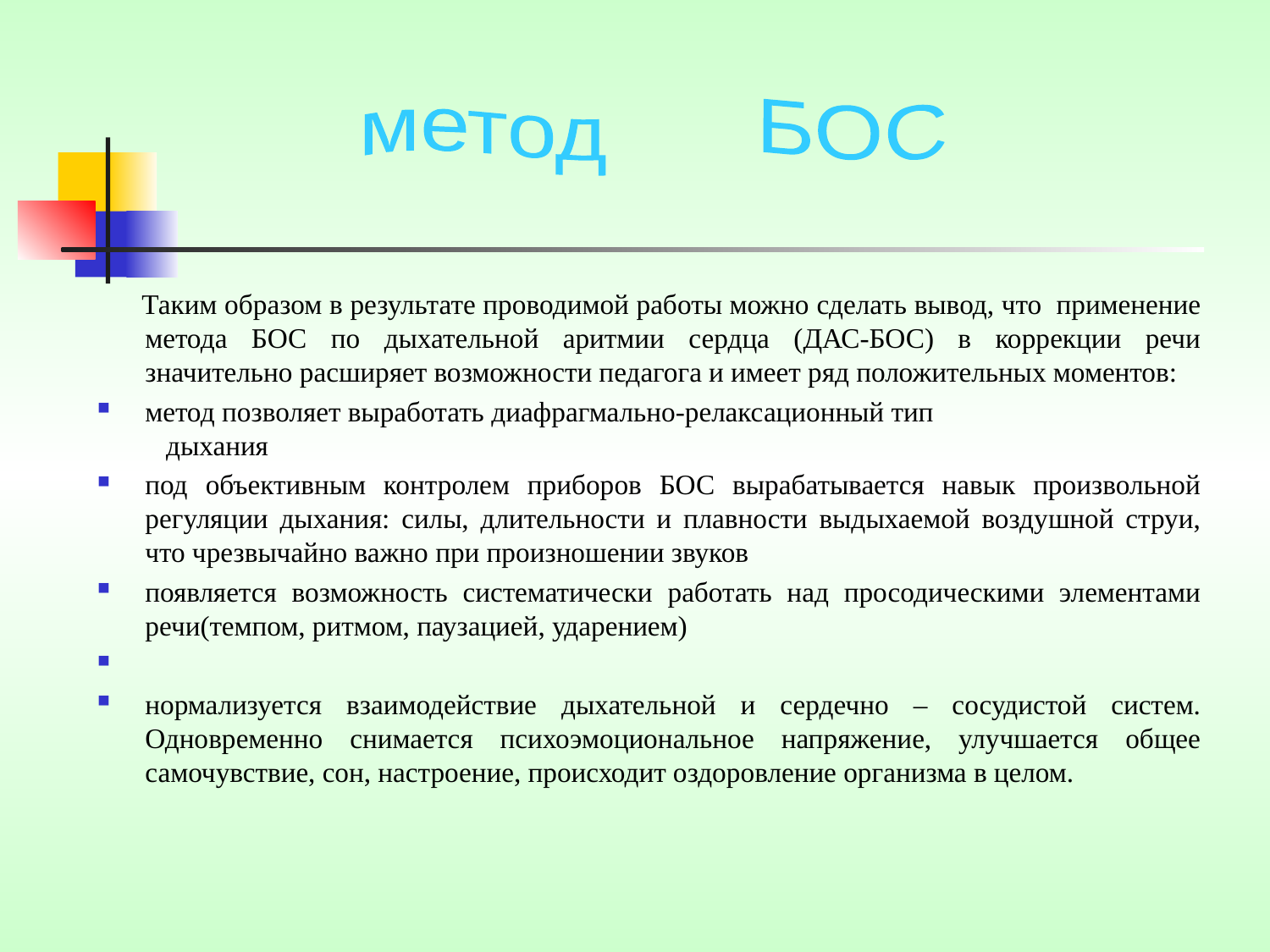

метод      БОС
      Таким образом в результате проводимой работы можно сделать вывод, что  применение метода БОС по дыхательной аритмии сердца (ДАС-БОС) в коррекции речи значительно расширяет возможности педагога и имеет ряд положительных моментов:
метод позволяет выработать диафрагмально-релаксационный тип                                          дыхания
под объективным контролем приборов БОС вырабатывается навык произвольной регуляции дыхания: силы, длительности и плавности выдыхаемой воздушной струи, что чрезвычайно важно при произношении звуков
появляется возможность систематически работать над просодическими элементами речи(темпом, ритмом, паузацией, ударением)

нормализуется взаимодействие дыхательной и сердечно – сосудистой систем. Одновременно снимается психоэмоциональное напряжение, улучшается общее самочувствие, сон, настроение, происходит оздоровление организма в целом.